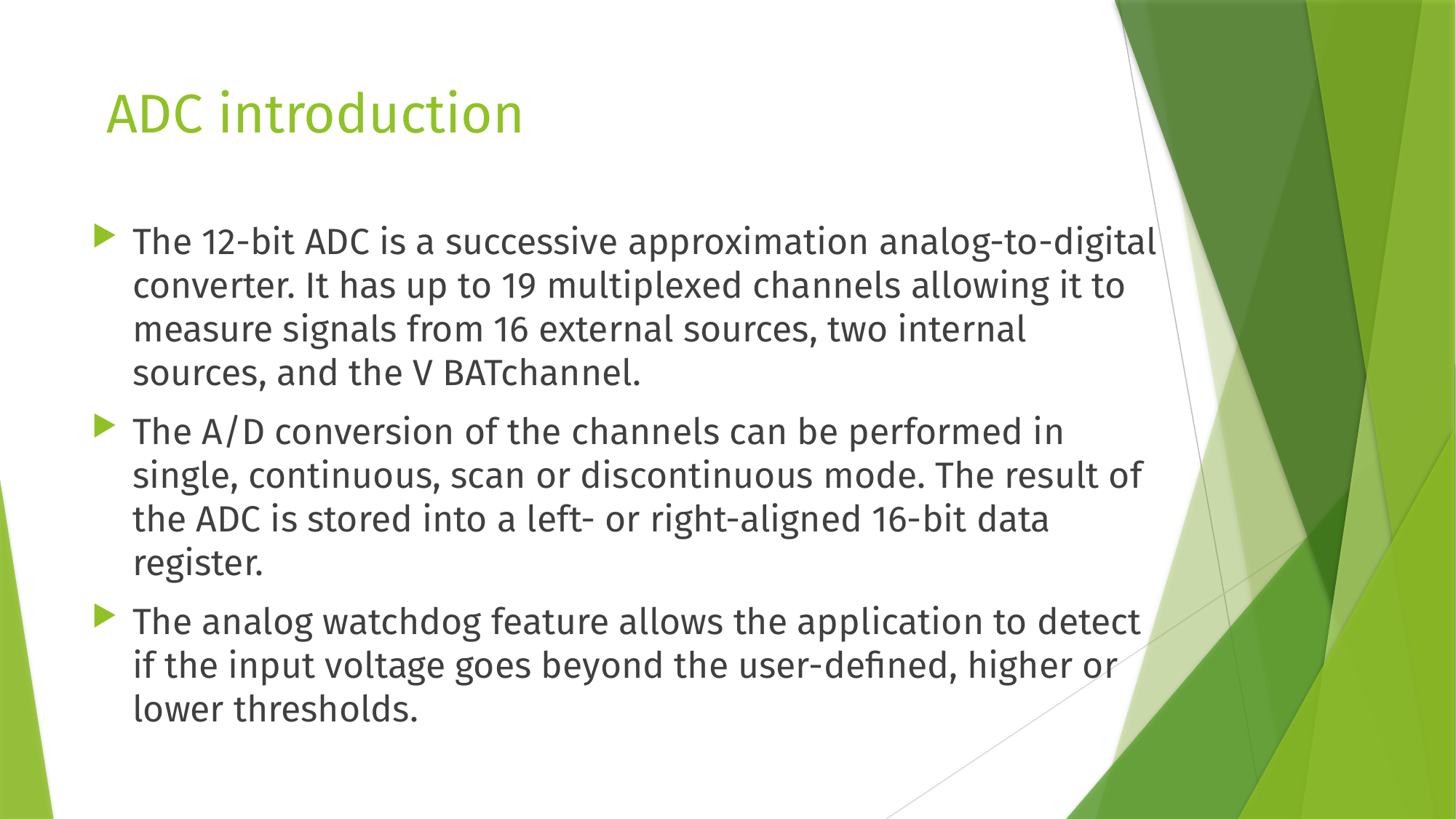

# ADC introduction
The 12-bit ADC is a successive approximation analog-to-digital converter. It has up to 19 multiplexed channels allowing it to measure signals from 16 external sources, two internal sources, and the V BATchannel.
The A/D conversion of the channels can be performed in single, continuous, scan or discontinuous mode. The result of the ADC is stored into a left- or right-aligned 16-bit data register.
The analog watchdog feature allows the application to detect if the input voltage goes beyond the user-defined, higher or lower thresholds.